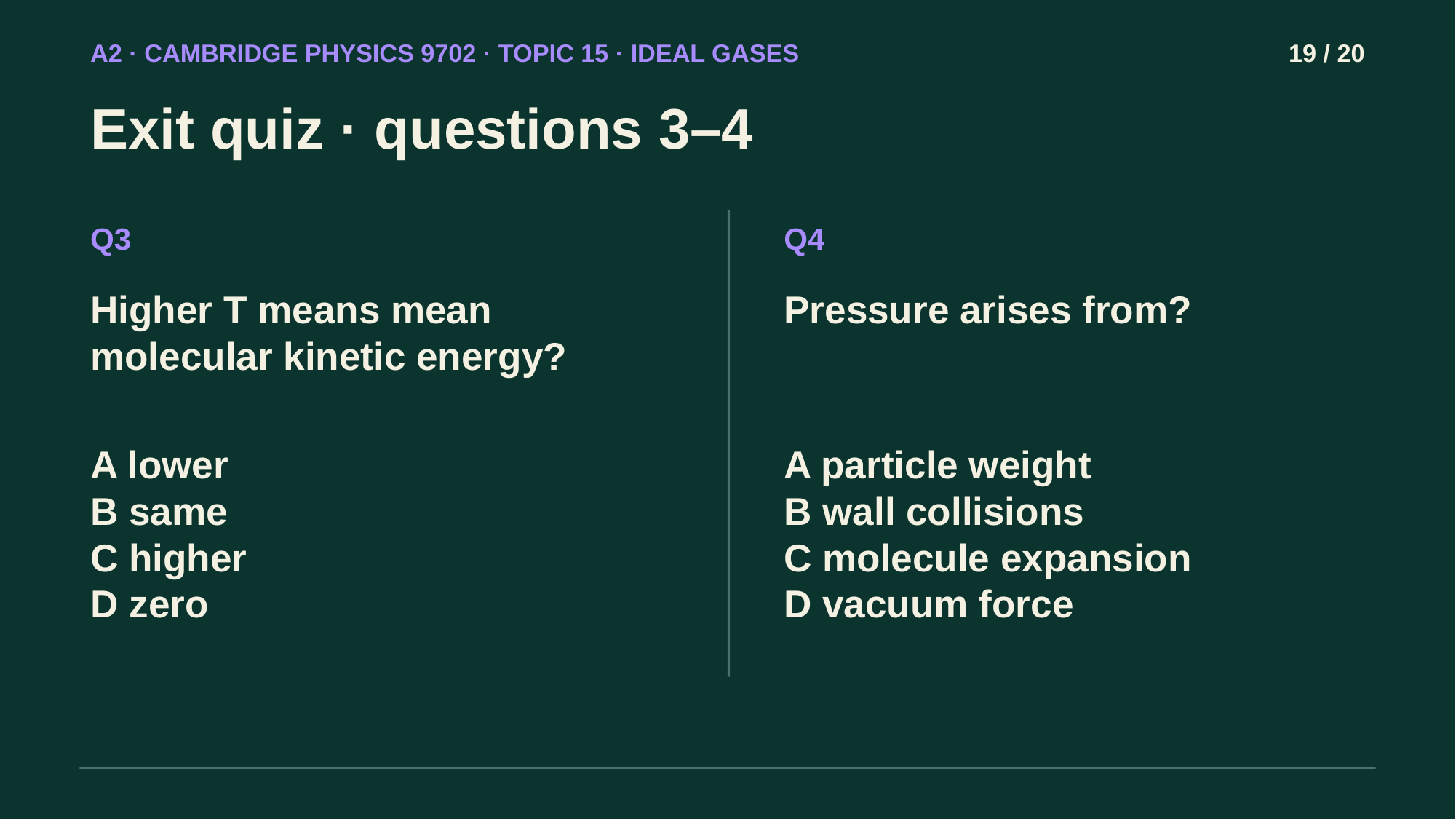

A2 · CAMBRIDGE PHYSICS 9702 · TOPIC 15 · IDEAL GASES
19 / 20
Exit quiz · questions 3–4

Q3
Q4
Higher T means mean molecular kinetic energy?
Pressure arises from?
A lower
B same
C higher
D zero
A particle weight
B wall collisions
C molecule expansion
D vacuum force